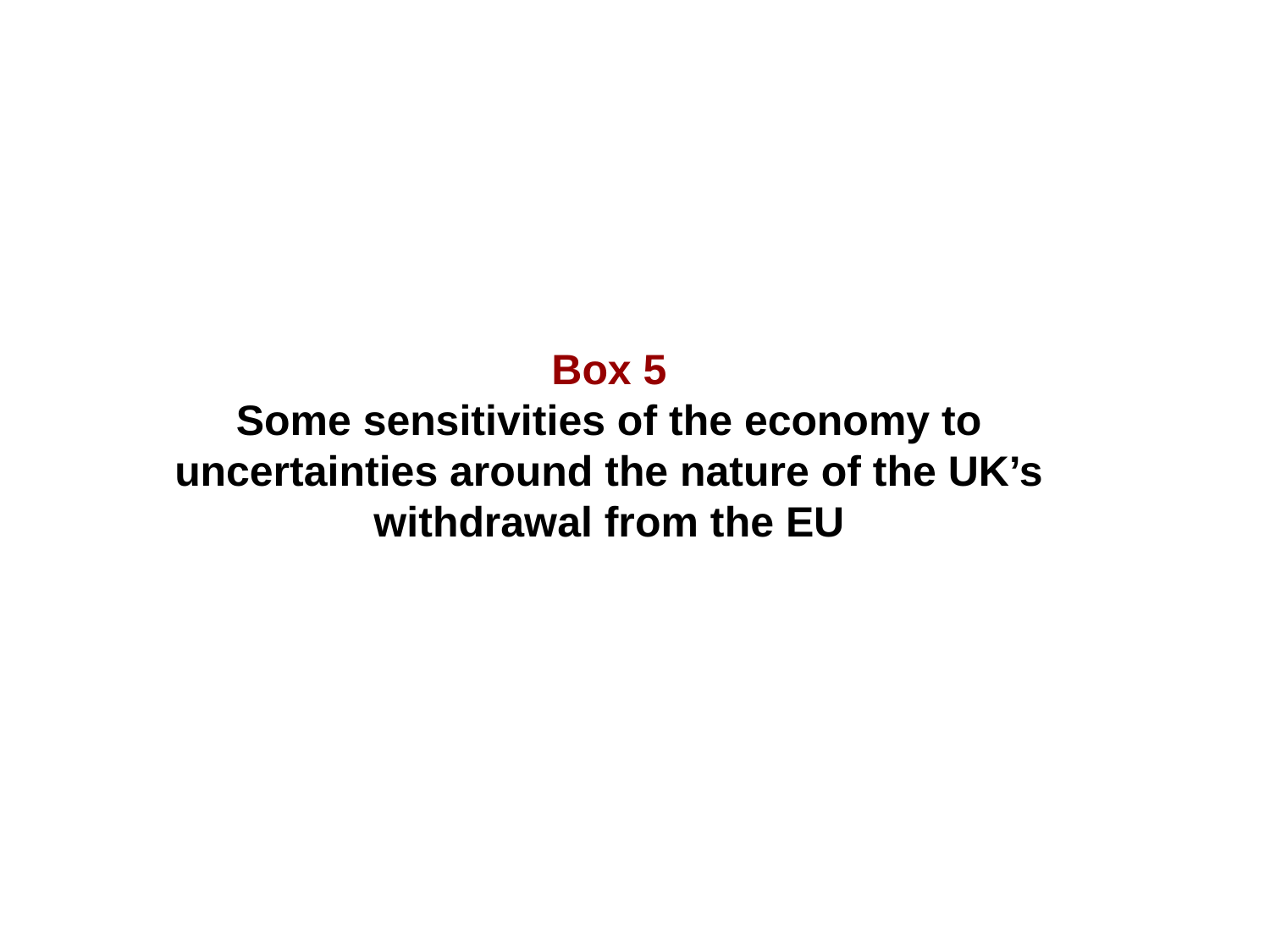

Box 5
Some sensitivities of the economy to uncertainties around the nature of the UK’s withdrawal from the EU